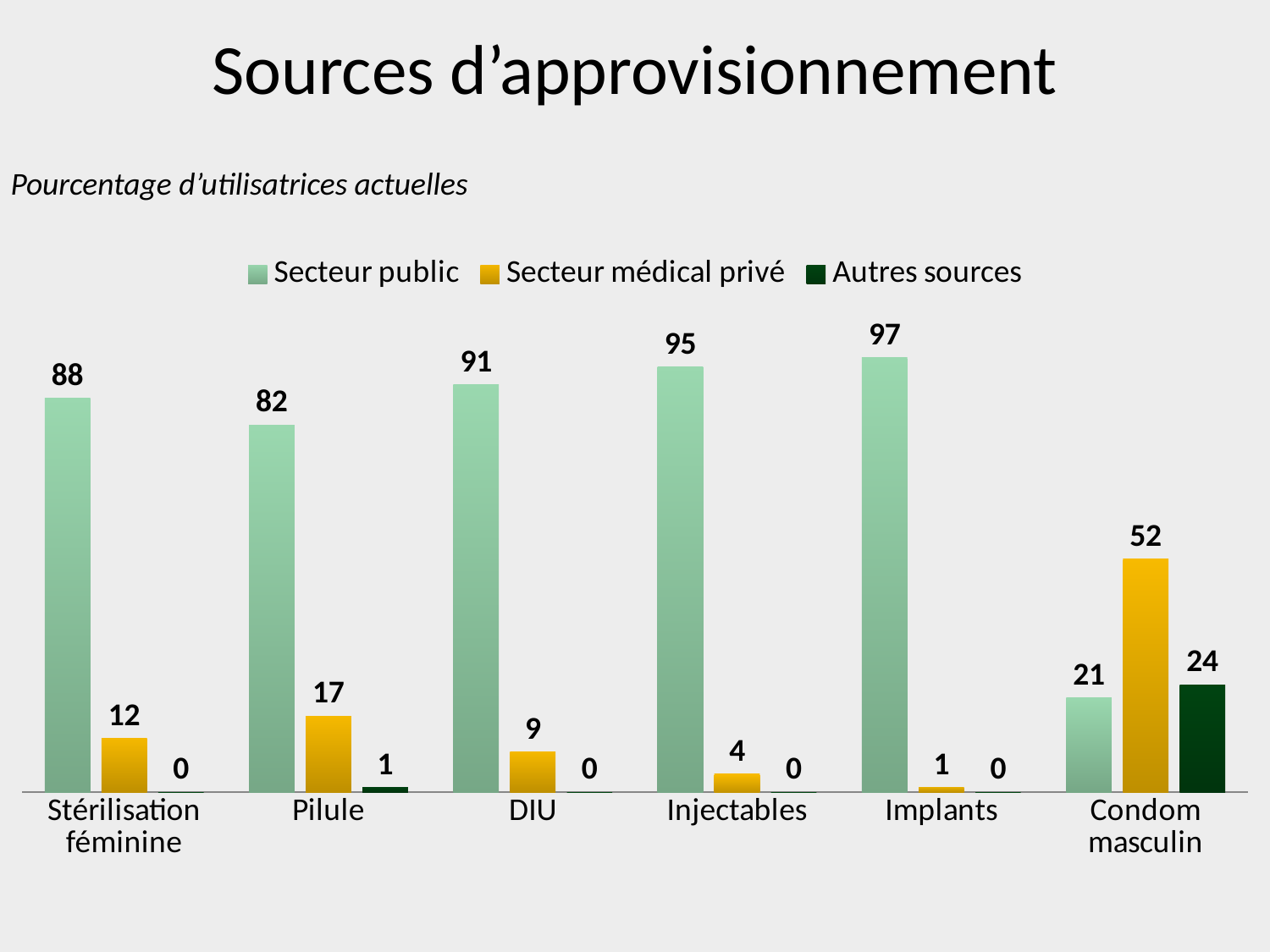

Sources d’approvisionnement
Pourcentage d’utilisatrices actuelles

### Chart

| Category | Secteur public | Secteur médical privé | Autres sources |
|---|---|---|---|
| Stérilisation féminine | 88.0 | 12.0 | 0.0 |
| Pilule | 82.0 | 17.0 | 1.0 |
| DIU | 91.0 | 9.0 | 0.0 |
| Injectables | 95.0 | 4.0 | 0.0 |
| Implants | 97.0 | 1.0 | 0.0 |
| Condom masculin | 21.0 | 52.0 | 24.0 |